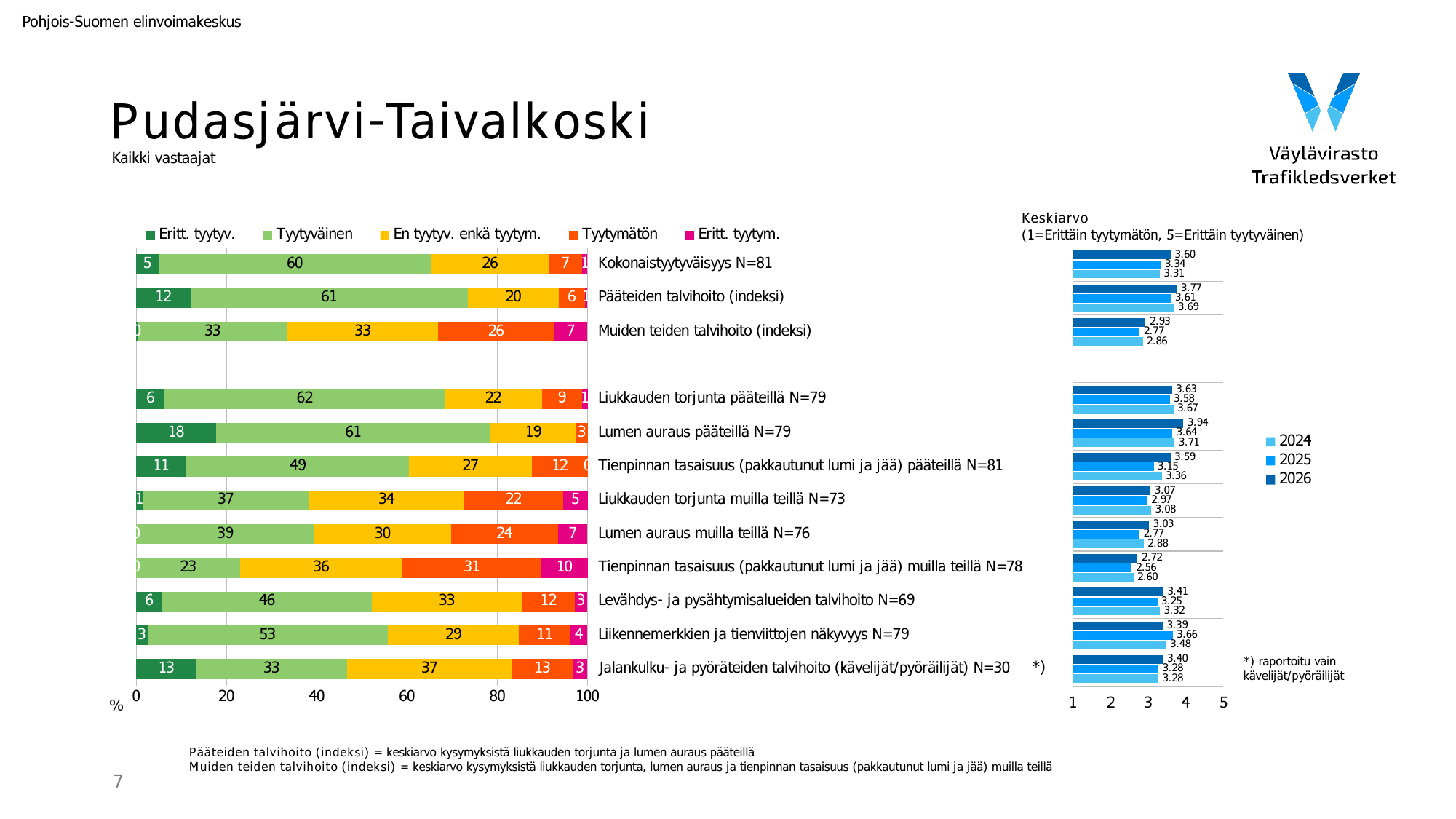

Pohjois-Suomen elinvoimakeskus
# Pudasjärvi-Taivalkoski
Kaikki vastaajat
Keskiarvo
(1=Erittäin tyytymätön, 5=Erittäin tyytyväinen)

### Chart

| Category | Eritt. tyytyv. | Tyytyväinen | En tyytyv. enkä tyytym. | Tyytymätön | Eritt. tyytym. |
|---|---|---|---|---|---|
| Kokonaistyytyväisyys N=81 | 4.938271604938271 | 60.49382716049383 | 25.925925925925924 | 7.4074074074074066 | 1.2345679012345678 |
| Pääteiden talvihoito (indeksi) | 12.025316455696201 | 61.392405063291136 | 20.253164556962027 | 5.696202531645569 | 0.6329113924050633 |
| Muiden teiden talvihoito (indeksi) | 0.44052863436123346 | 33.03964757709251 | 33.480176211453745 | 25.550660792951543 | 7.488986784140969 |
|  | None | None | None | None | None |
| Liukkauden torjunta pääteillä N=79 | 6.329113924050633 | 62.0253164556962 | 21.518987341772153 | 8.860759493670885 | 1.2658227848101267 |
| Lumen auraus pääteillä N=79 | 17.72151898734177 | 60.75949367088608 | 18.9873417721519 | 2.5316455696202533 | 0.0 |
| Tienpinnan tasaisuus (pakkautunut lumi ja jää) pääteillä N=81 | 11.11111111111111 | 49.382716049382715 | 27.160493827160494 | 12.345679012345679 | 0.0 |
| Liukkauden torjunta muilla teillä N=73 | 1.36986301369863 | 36.986301369863014 | 34.24657534246575 | 21.91780821917808 | 5.47945205479452 |
| Lumen auraus muilla teillä N=76 | 0.0 | 39.473684210526315 | 30.263157894736842 | 23.684210526315788 | 6.578947368421052 |
| Tienpinnan tasaisuus (pakkautunut lumi ja jää) muilla teillä N=78 | 0.0 | 23.076923076923077 | 35.8974358974359 | 30.76923076923077 | 10.256410256410255 |
| Levähdys- ja pysähtymisalueiden talvihoito N=69 | 5.797101449275362 | 46.3768115942029 | 33.33333333333333 | 11.594202898550725 | 2.898550724637681 |
| Liikennemerkkien ja tienviittojen näkyvyys N=79 | 2.5316455696202533 | 53.16455696202531 | 29.11392405063291 | 11.39240506329114 | 3.79746835443038 |
| Jalankulku- ja pyöräteiden talvihoito (kävelijät/pyöräilijät) N=30 | 13.333333333333334 | 33.33333333333333 | 36.666666666666664 | 13.333333333333334 | 3.3333333333333335 |

### Chart

| Category | 2026 | 2025 | 2024 |
|---|---|---|---|
*) raportoitu vain
kävelijät/pyöräilijät
*)
%
Pääteiden talvihoito (indeksi) = keskiarvo kysymyksistä liukkauden torjunta ja lumen auraus pääteillä
Muiden teiden talvihoito (indeksi) = keskiarvo kysymyksistä liukkauden torjunta, lumen auraus ja tienpinnan tasaisuus (pakkautunut lumi ja jää) muilla teillä

7